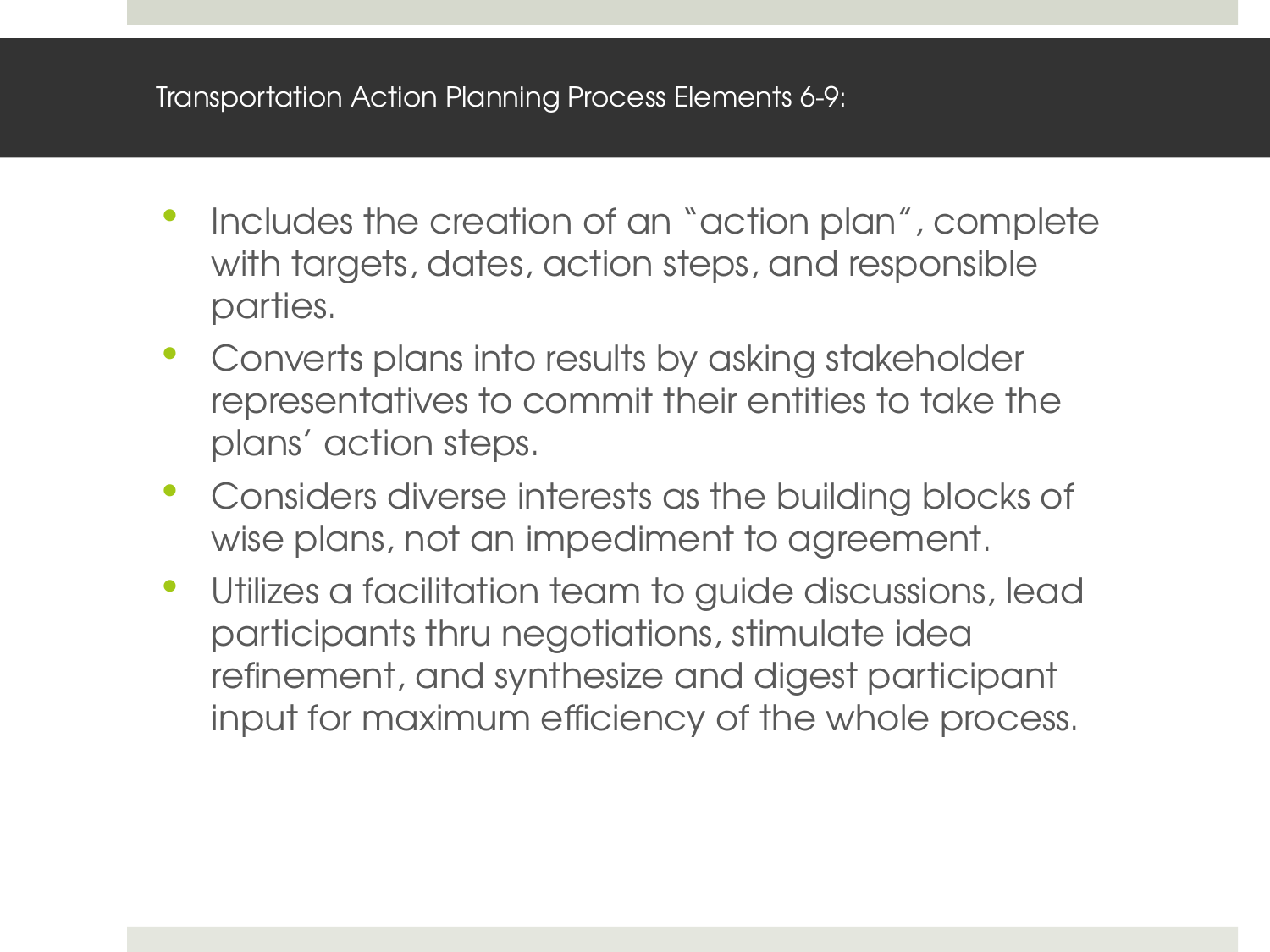

# Transportation Action Planning Process Elements 6-9:
Includes the creation of an “action plan”, complete with targets, dates, action steps, and responsible parties.
Converts plans into results by asking stakeholder representatives to commit their entities to take the plans’ action steps.
Considers diverse interests as the building blocks of wise plans, not an impediment to agreement.
Utilizes a facilitation team to guide discussions, lead participants thru negotiations, stimulate idea refinement, and synthesize and digest participant input for maximum efficiency of the whole process.